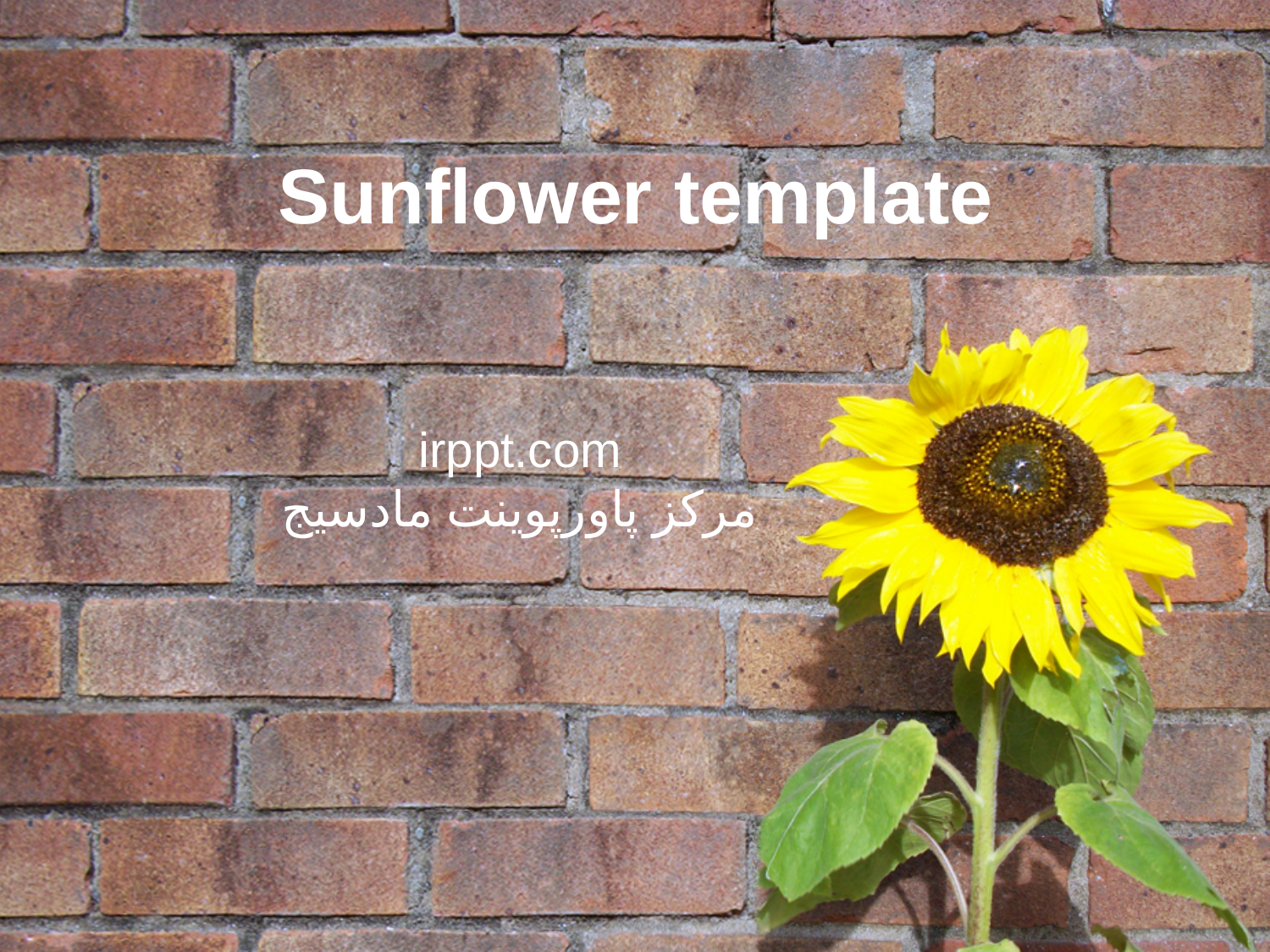

# Sunflower template
irppt.com
مرکز پاورپوینت مادسیج